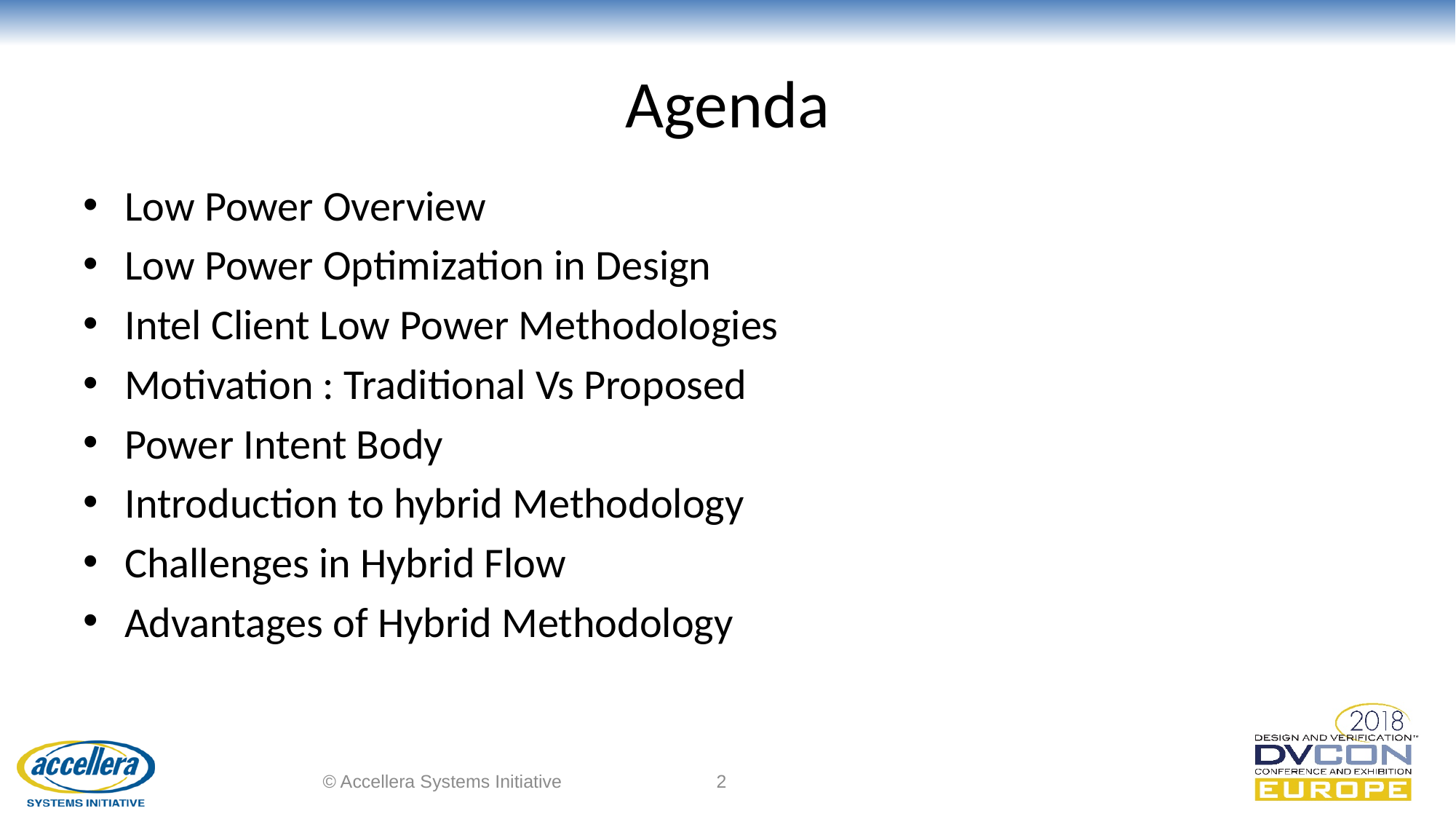

# Agenda
Low Power Overview
Low Power Optimization in Design
Intel Client Low Power Methodologies
Motivation : Traditional Vs Proposed
Power Intent Body
Introduction to hybrid Methodology
Challenges in Hybrid Flow
Advantages of Hybrid Methodology

© Accellera Systems Initiative
2